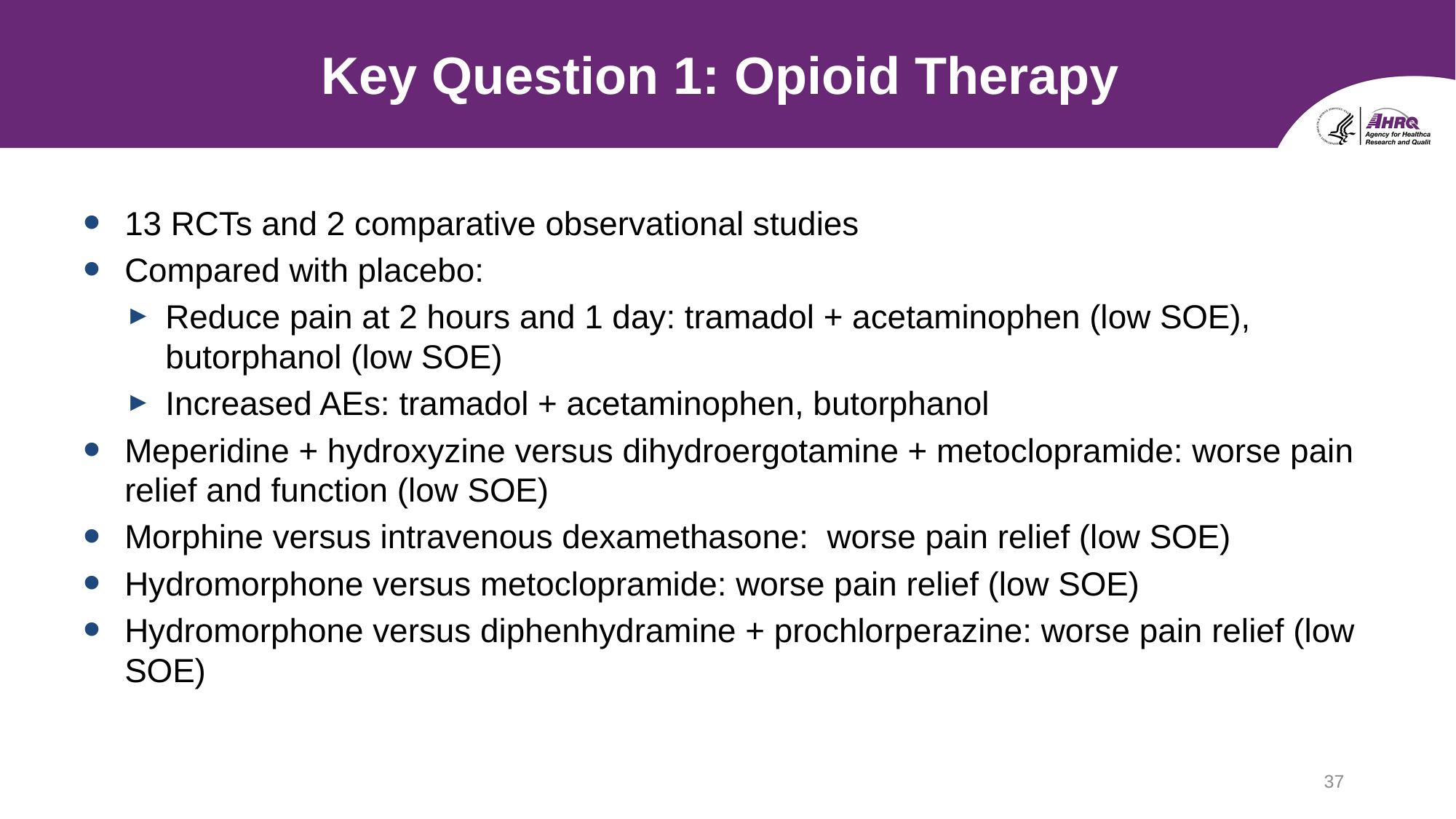

# Key Question 1: Opioid Therapy
13 RCTs and 2 comparative observational studies
Compared with placebo:
Reduce pain at 2 hours and 1 day: tramadol + acetaminophen (low SOE), butorphanol (low SOE)
Increased AEs: tramadol + acetaminophen, butorphanol
Meperidine + hydroxyzine versus dihydroergotamine + metoclopramide: worse pain relief and function (low SOE)
Morphine versus intravenous dexamethasone:  worse pain relief (low SOE)
Hydromorphone versus metoclopramide: worse pain relief (low SOE)
Hydromorphone versus diphenhydramine + prochlorperazine: worse pain relief (low SOE)

37